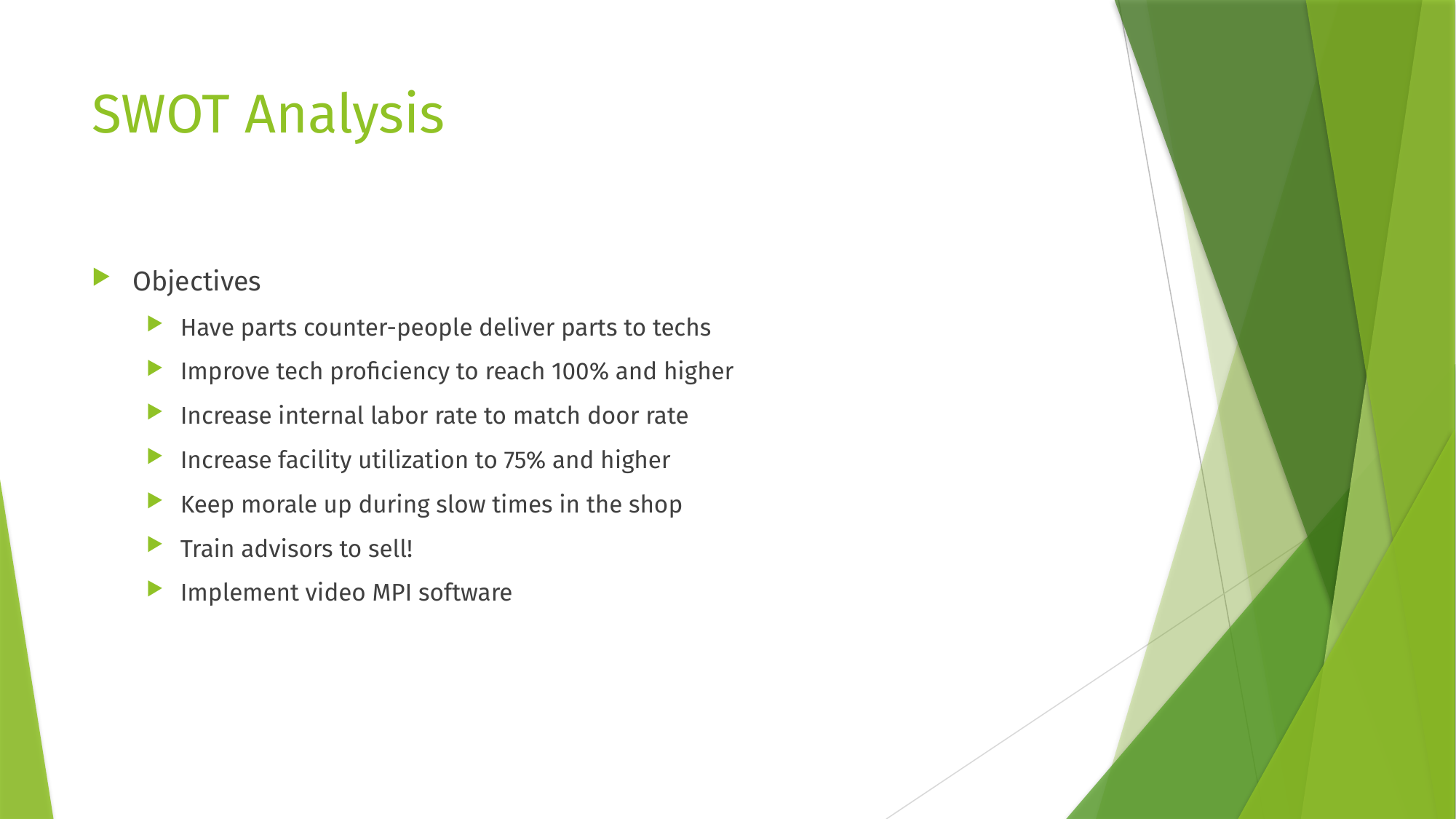

# SWOT Analysis
Objectives
Have parts counter-people deliver parts to techs
Improve tech proficiency to reach 100% and higher
Increase internal labor rate to match door rate
Increase facility utilization to 75% and higher
Keep morale up during slow times in the shop
Train advisors to sell!
Implement video MPI software